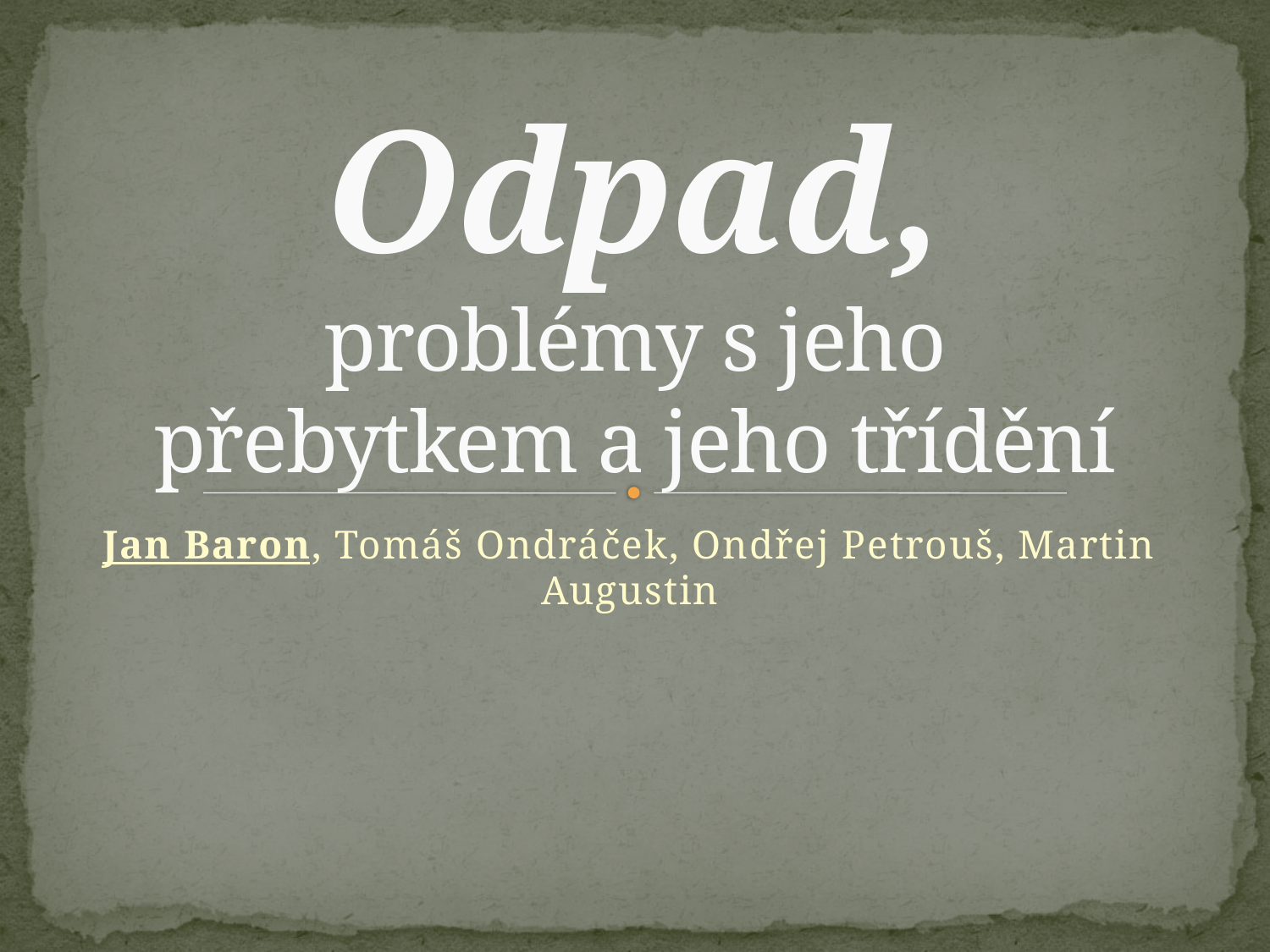

# Odpad, problémy s jeho přebytkem a jeho třídění
Jan Baron, Tomáš Ondráček, Ondřej Petrouš, Martin Augustin